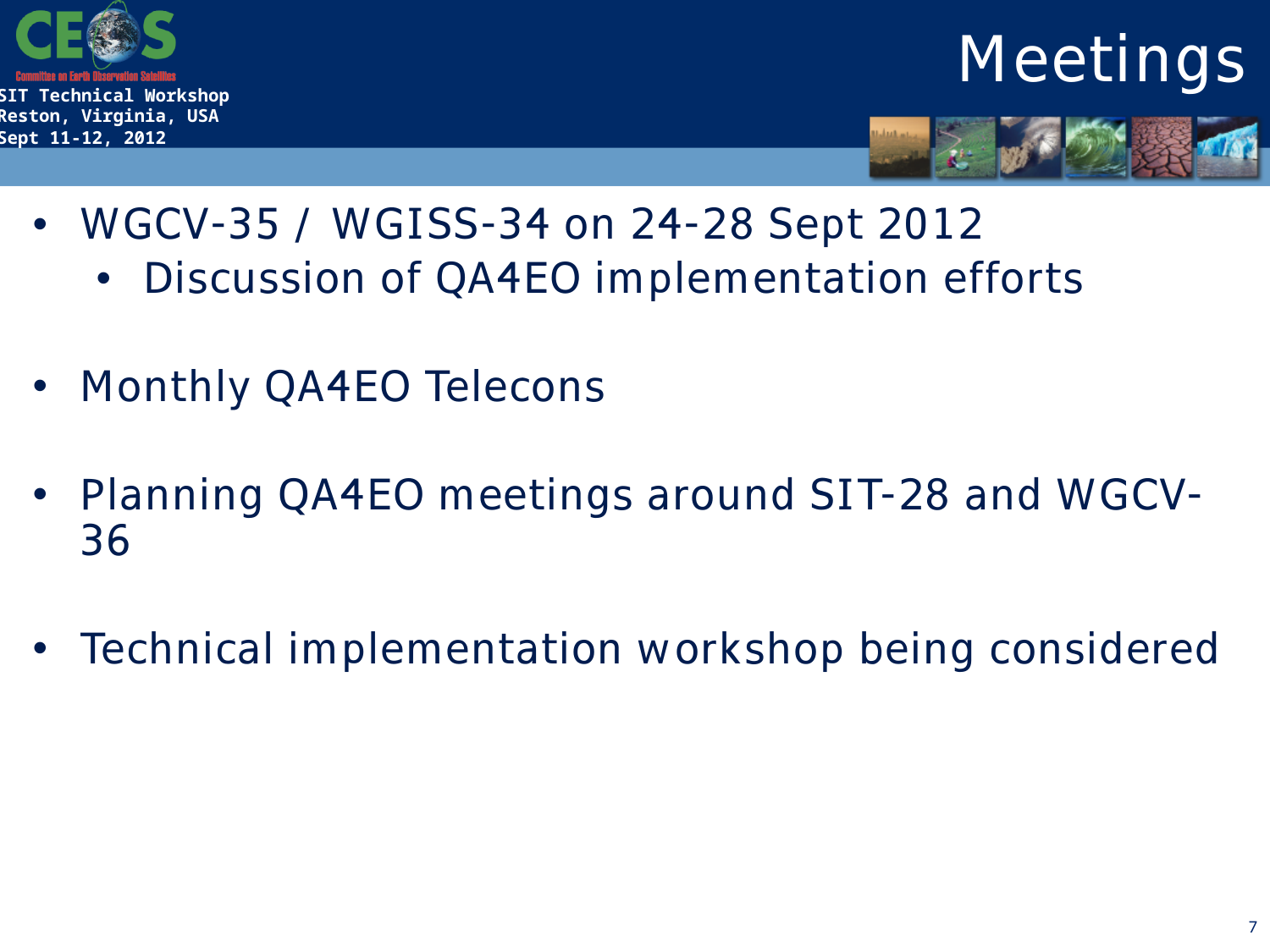

Meetings
WGCV-35 / WGISS-34 on 24-28 Sept 2012
Discussion of QA4EO implementation efforts

Monthly QA4EO Telecons

Planning QA4EO meetings around SIT-28 and WGCV-36

Technical implementation workshop being considered
7